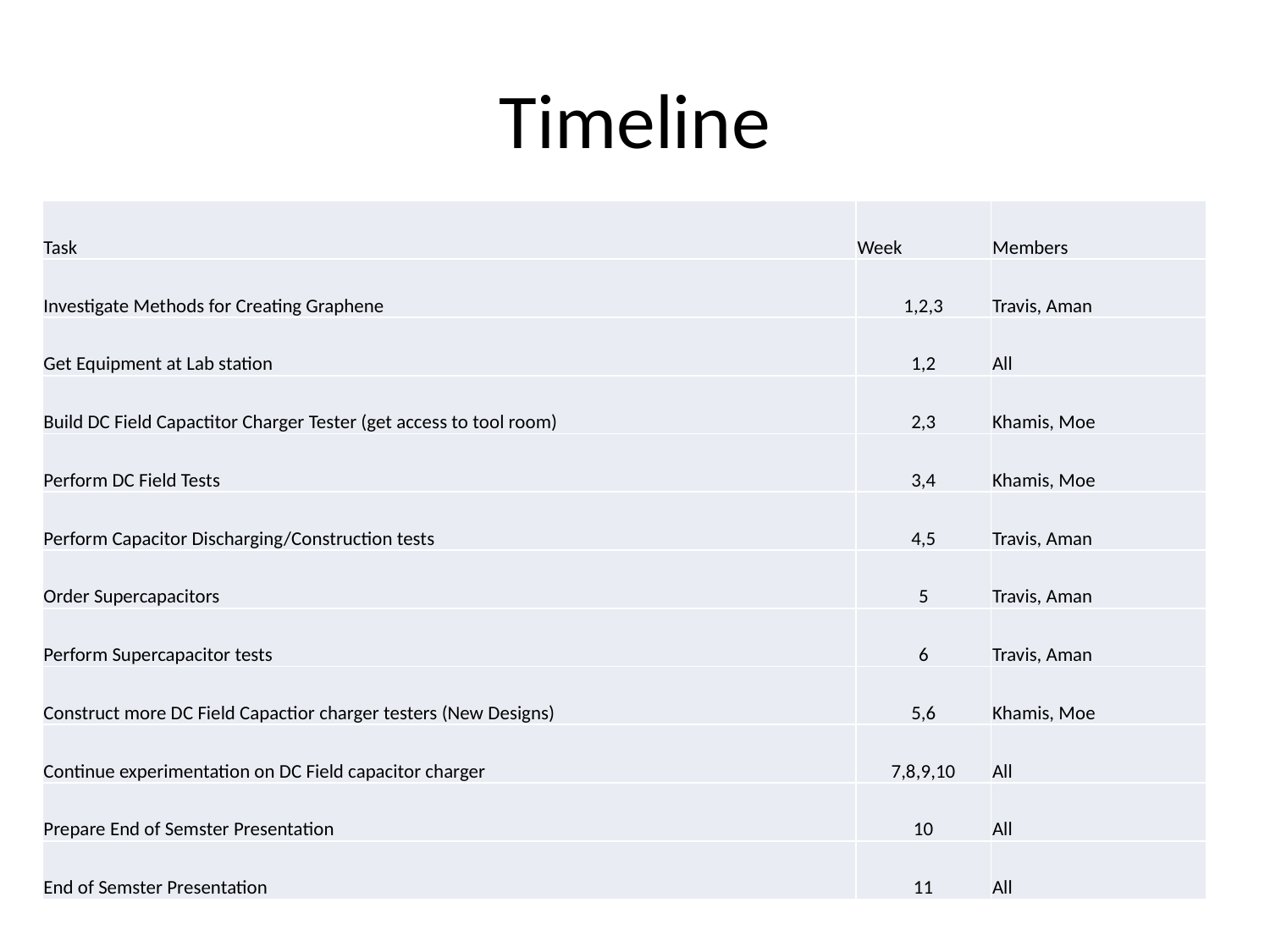

# Timeline
| Task | Week | Members |
| --- | --- | --- |
| Investigate Methods for Creating Graphene | 1,2,3 | Travis, Aman |
| Get Equipment at Lab station | 1,2 | All |
| Build DC Field Capactitor Charger Tester (get access to tool room) | 2,3 | Khamis, Moe |
| Perform DC Field Tests | 3,4 | Khamis, Moe |
| Perform Capacitor Discharging/Construction tests | 4,5 | Travis, Aman |
| Order Supercapacitors | 5 | Travis, Aman |
| Perform Supercapacitor tests | 6 | Travis, Aman |
| Construct more DC Field Capactior charger testers (New Designs) | 5,6 | Khamis, Moe |
| Continue experimentation on DC Field capacitor charger | 7,8,9,10 | All |
| Prepare End of Semster Presentation | 10 | All |
| End of Semster Presentation | 11 | All |